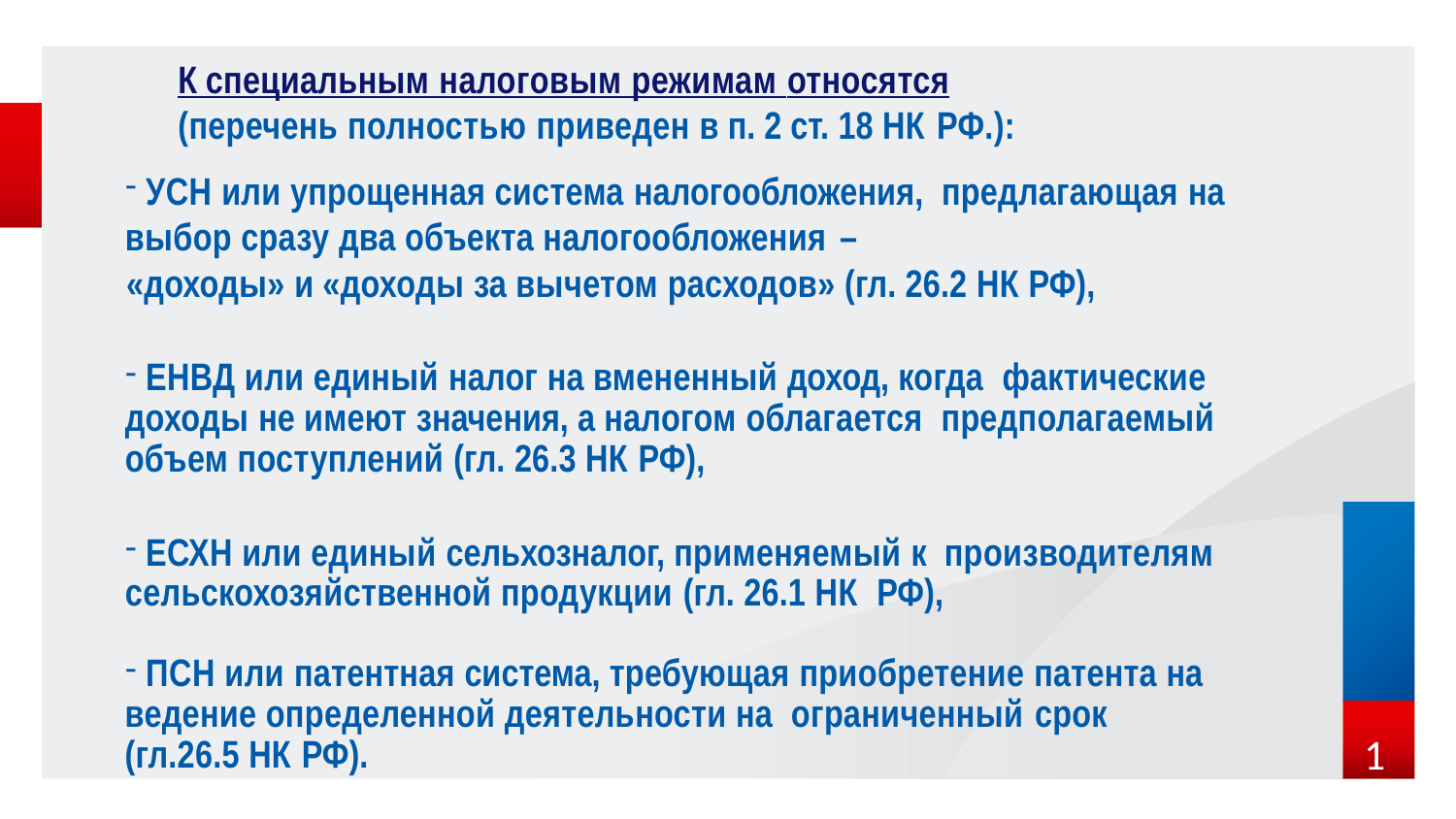

# К специальным налоговым режимам относятся (перечень полностью приведен в п. 2 ст. 18 НК РФ.):
 УСН или упрощенная система налогообложения,  предлагающая на выбор сразу два объекта налогообложения –
«доходы» и «доходы за вычетом расходов» (гл. 26.2 НК РФ),

 ЕНВД или единый налог на вмененный доход, когда  фактические доходы не имеют значения, а налогом облагается  предполагаемый объем поступлений (гл. 26.3 НК РФ),

 ЕСХН или единый сельхозналог, применяемый к  производителям сельскохозяйственной продукции (гл. 26.1 НК  РФ),

 ПСН или патентная система, требующая приобретение патента на ведение определенной деятельности на  ограниченный срок (гл.26.5 НК РФ).

1